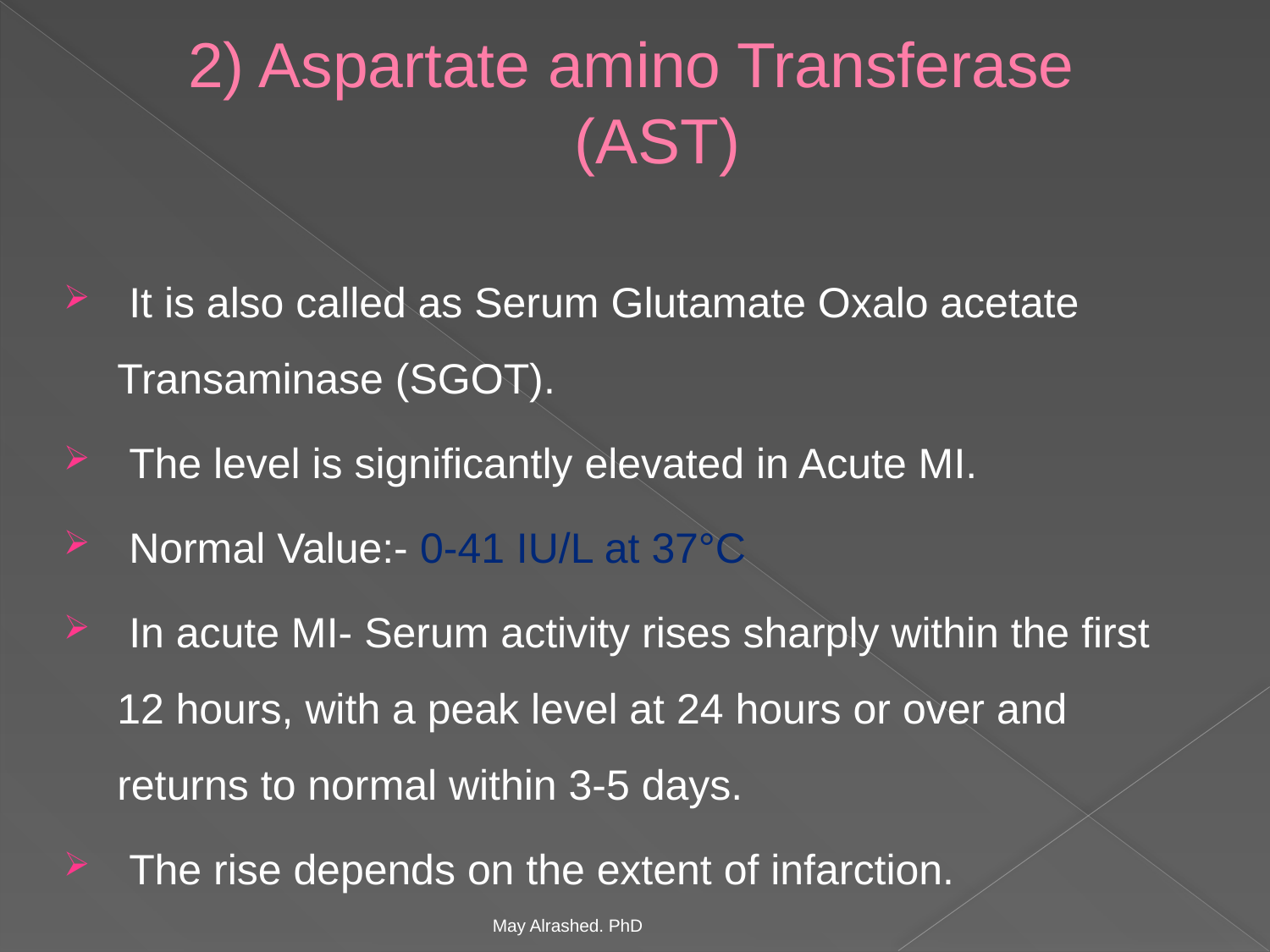

# 2) Aspartate amino Transferase    (AST)
 It is also called as Serum Glutamate Oxalo acetate Transaminase (SGOT).
 The level is significantly elevated in Acute MI.
 Normal Value:- 0-41 IU/L at 37°C
 In acute MI- Serum activity rises sharply within the first 12 hours, with a peak level at 24 hours or over and returns to normal within 3-5 days.
 The rise depends on the extent of infarction.

May Alrashed. PhD